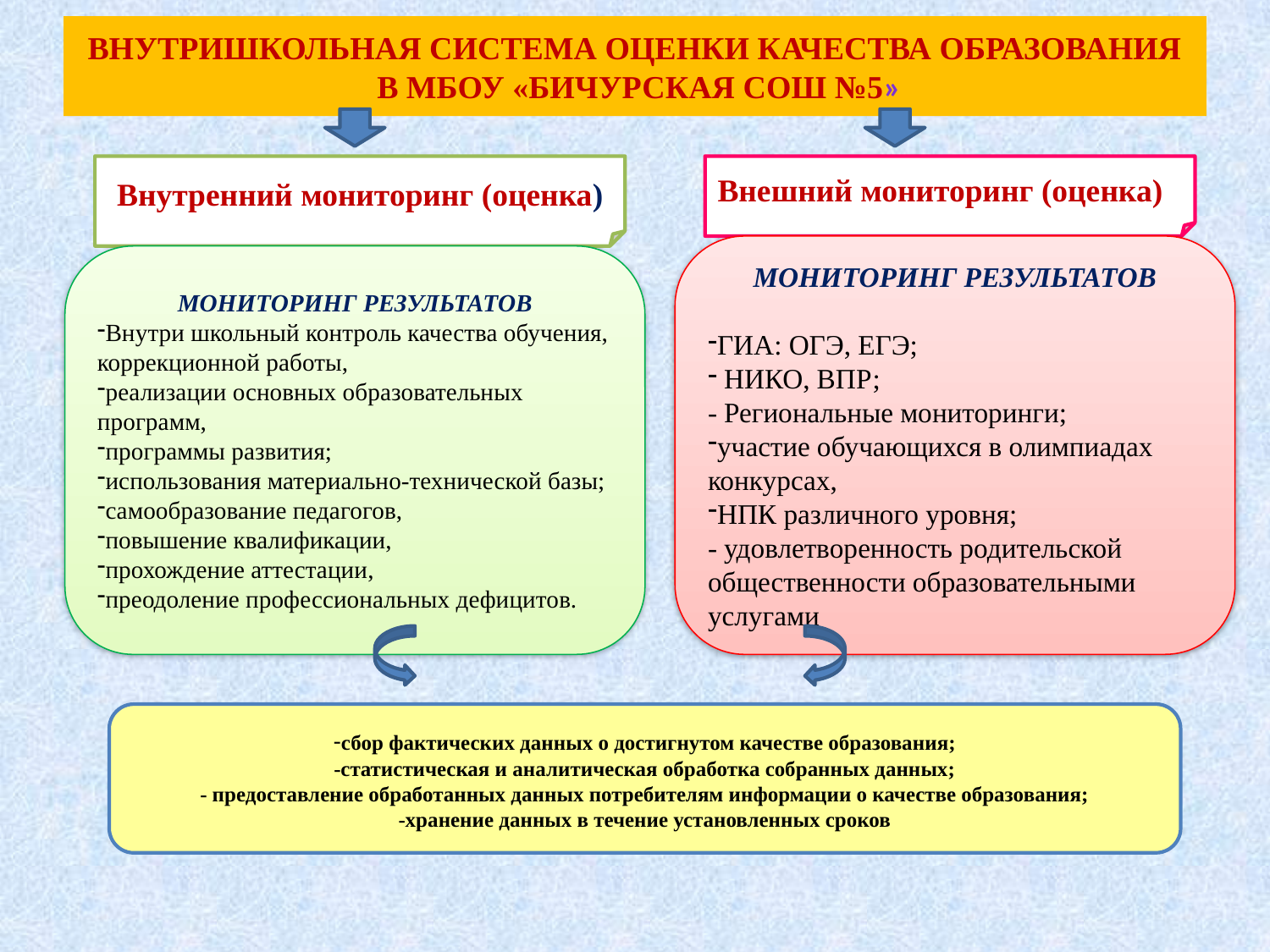

# Внутришкольная система оценки качества образования в МБОУ «Бичурская СОШ №5»

Внутренний мониторинг (оценка)
Внешний мониторинг (оценка)

Мониторинг результатов

ГИА: ОГЭ, ЕГЭ;
 НИКО, ВПР;
- Региональные мониторинги;
участие обучающихся в олимпиадах конкурсах,
НПК различного уровня;
- удовлетворенность родительской общественности образовательными услугами
Мониторинг результатов
Внутри школьный контроль качества обучения, коррекционной работы,
реализации основных образовательных программ,
программы развития;
использования материально-технической базы;
самообразование педагогов,
повышение квалификации,
прохождение аттестации,
преодоление профессиональных дефицитов.

-сбор фактических данных о достигнутом качестве образования;
-статистическая и аналитическая обработка собранных данных;
- предоставление обработанных данных потребителям информации о качестве образования;
-хранение данных в течение установленных сроков